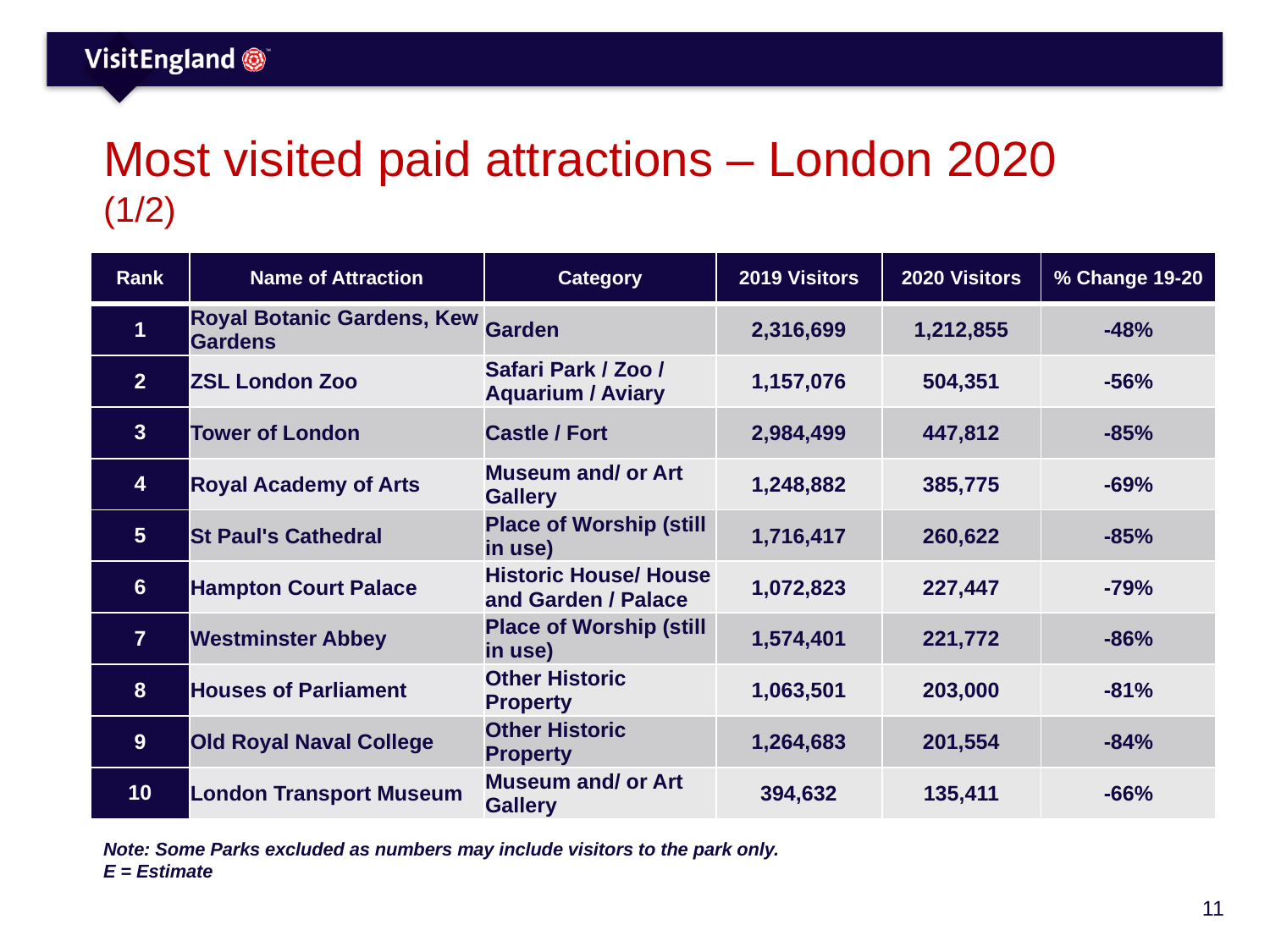

# Most visited paid attractions – London 2020 (1/2)
| Rank | Name of Attraction | Category | 2019 Visitors | 2020 Visitors | % Change 19-20 |
| --- | --- | --- | --- | --- | --- |
| 1 | Royal Botanic Gardens, Kew Gardens | Garden | 2,316,699 | 1,212,855 | -48% |
| 2 | ZSL London Zoo | Safari Park / Zoo / Aquarium / Aviary | 1,157,076 | 504,351 | -56% |
| 3 | Tower of London | Castle / Fort | 2,984,499 | 447,812 | -85% |
| 4 | Royal Academy of Arts | Museum and/ or Art Gallery | 1,248,882 | 385,775 | -69% |
| 5 | St Paul's Cathedral | Place of Worship (still in use) | 1,716,417 | 260,622 | -85% |
| 6 | Hampton Court Palace | Historic House/ House and Garden / Palace | 1,072,823 | 227,447 | -79% |
| 7 | Westminster Abbey | Place of Worship (still in use) | 1,574,401 | 221,772 | -86% |
| 8 | Houses of Parliament | Other Historic Property | 1,063,501 | 203,000 | -81% |
| 9 | Old Royal Naval College | Other Historic Property | 1,264,683 | 201,554 | -84% |
| 10 | London Transport Museum | Museum and/ or Art Gallery | 394,632 | 135,411 | -66% |
Note: Some Parks excluded as numbers may include visitors to the park only.
E = Estimate